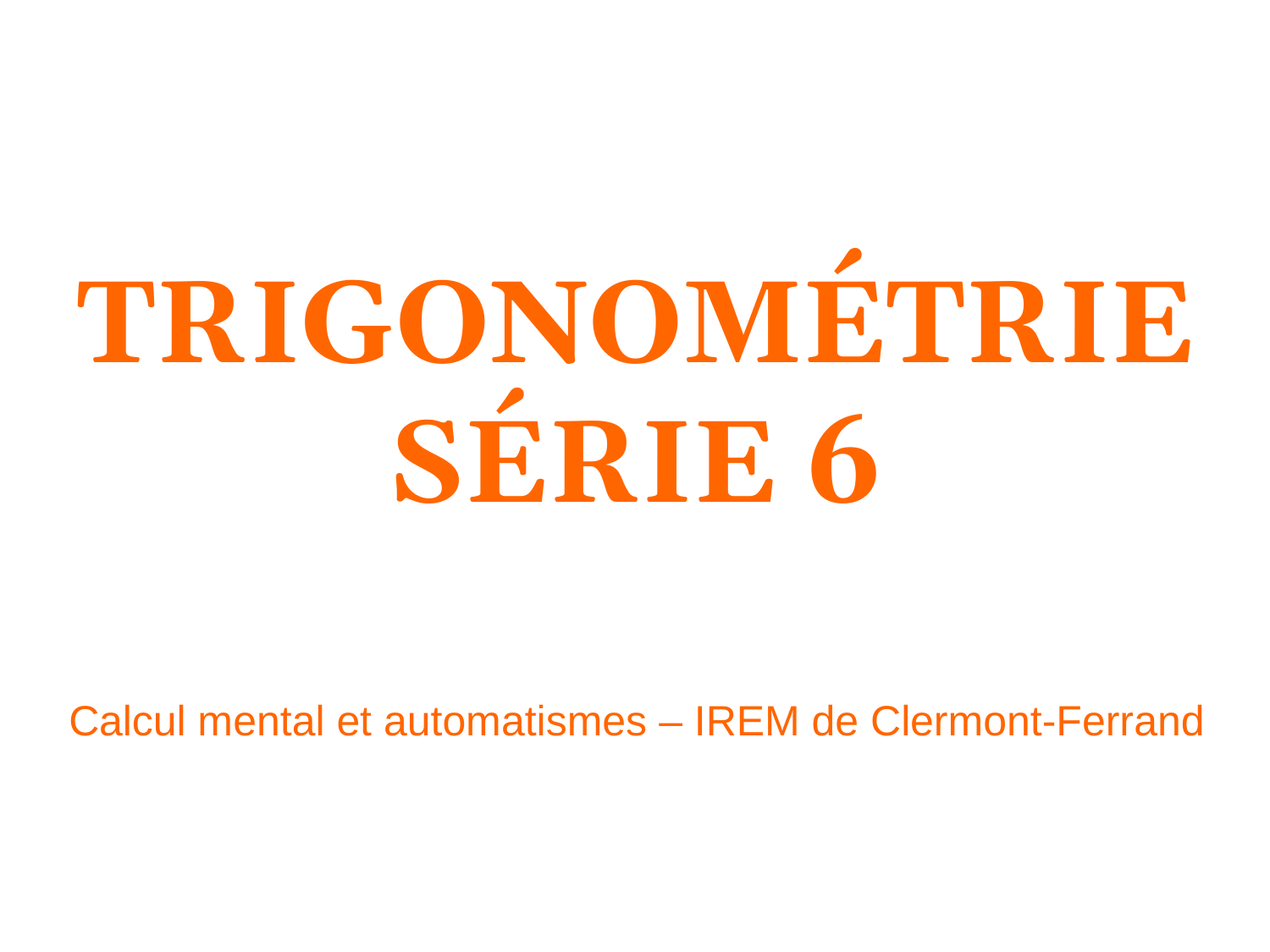

# Trigonométrie Série 6
Calcul mental et automatismes – IREM de Clermont-Ferrand